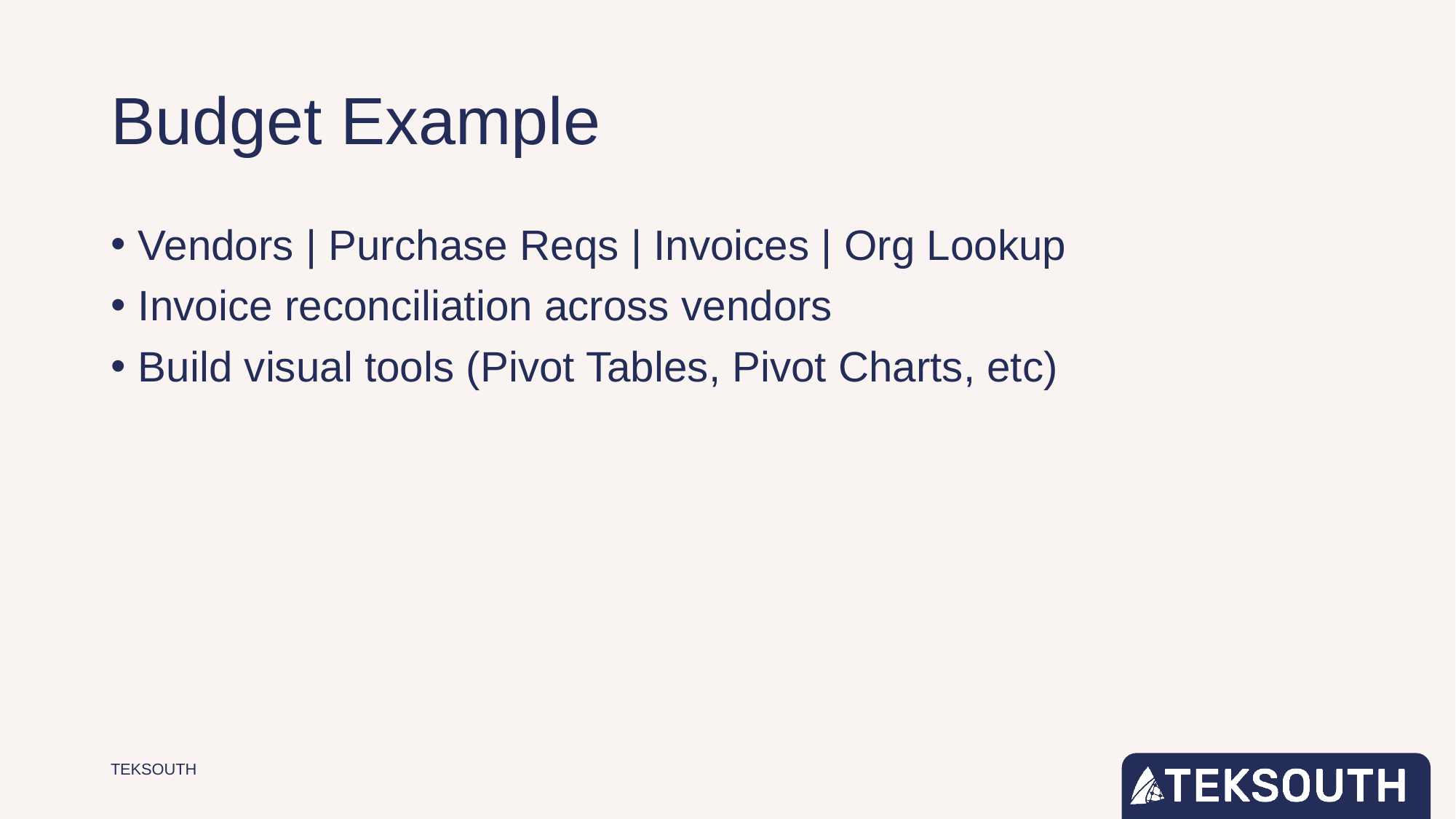

# Budget Example
Vendors | Purchase Reqs | Invoices | Org Lookup
Invoice reconciliation across vendors
Build visual tools (Pivot Tables, Pivot Charts, etc)